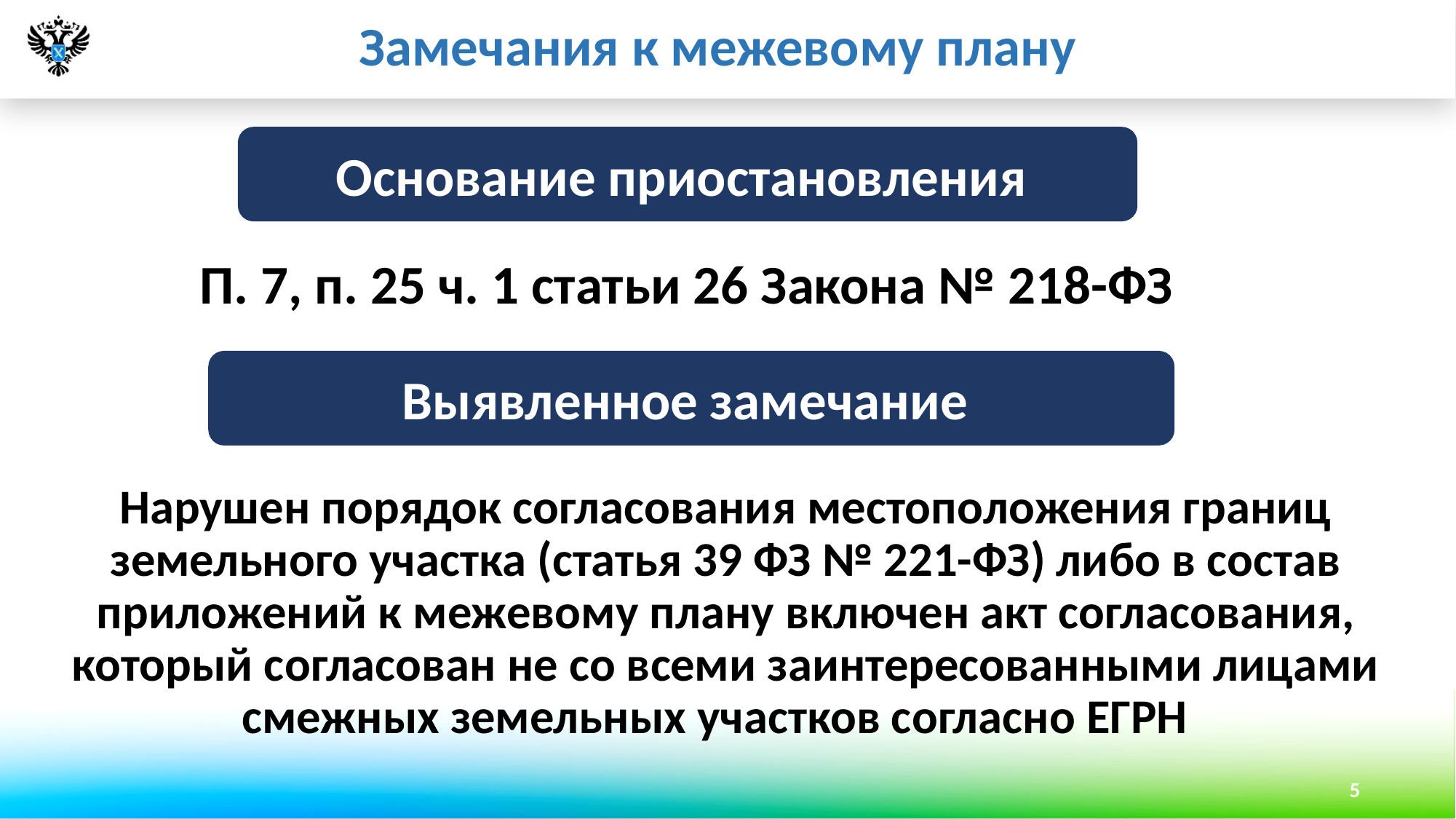

Замечания к межевому плану
Основание приостановления
# П. 7, п. 25 ч. 1 статьи 26 Закона № 218-ФЗ
Выявленное замечание
Нарушен порядок согласования местоположения границ земельного участка (статья 39 ФЗ № 221-ФЗ) либо в состав приложений к межевому плану включен акт согласования, который согласован не со всеми заинтересованными лицами смежных земельных участков согласно ЕГРН
5